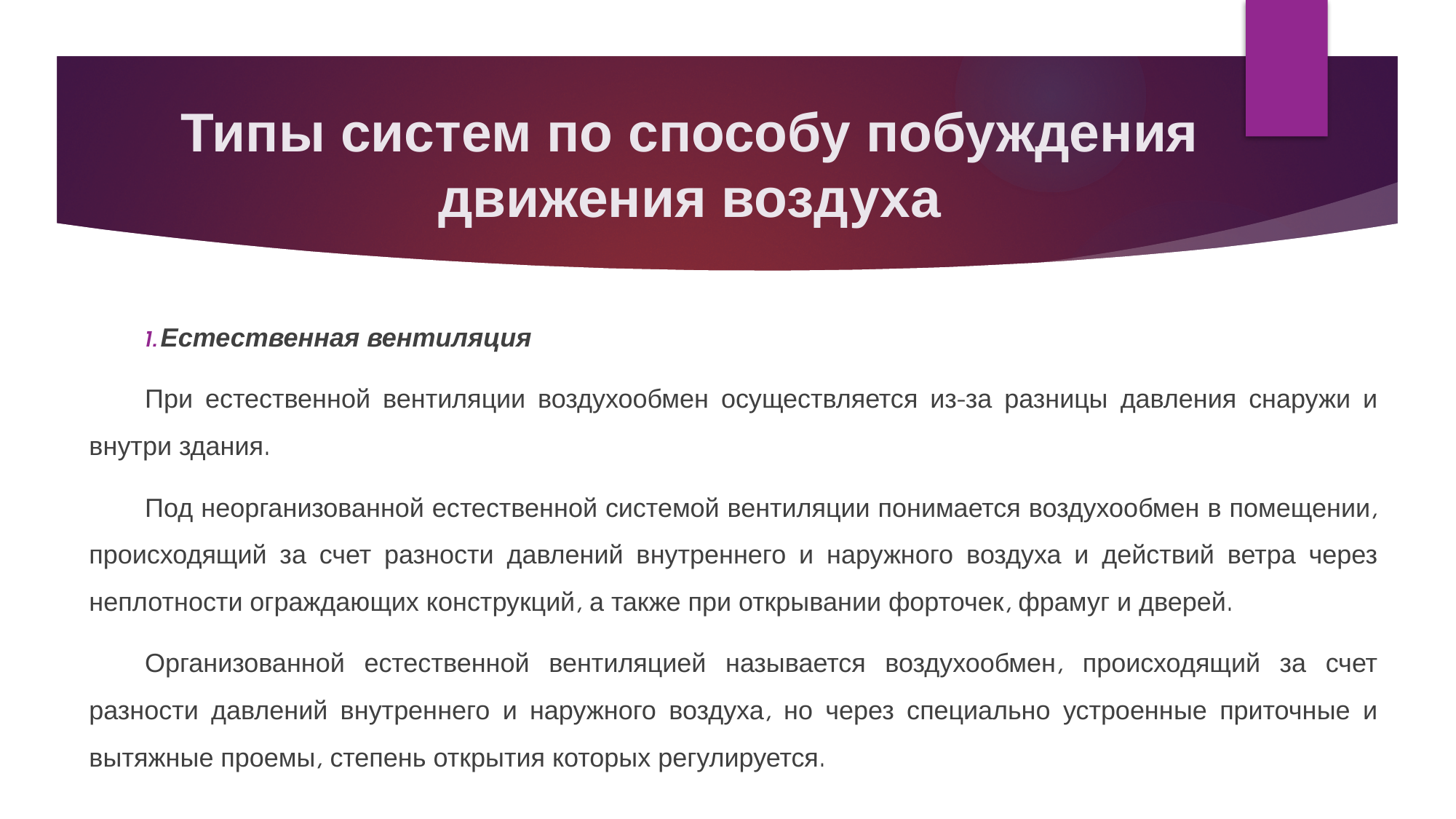

# Типы систем по способу побуждения движения воздуха
Естественная вентиляция
При естественной вентиляции воздухообмен осуществляется из-за разницы давления снаружи и внутри здания.
Под неорганизованной естественной системой вентиляции понимается воздухообмен в помещении, происходящий за счет разности давлений внутреннего и наружного воздуха и действий ветра через неплотности ограждающих конструкций, а также при открывании форточек, фрамуг и дверей.
Организованной естественной вентиляцией называется воздухообмен, происходящий за счет разности давлений внутреннего и наружного воздуха, но через специально устроенные приточные и вытяжные проемы, степень открытия которых регулируется.